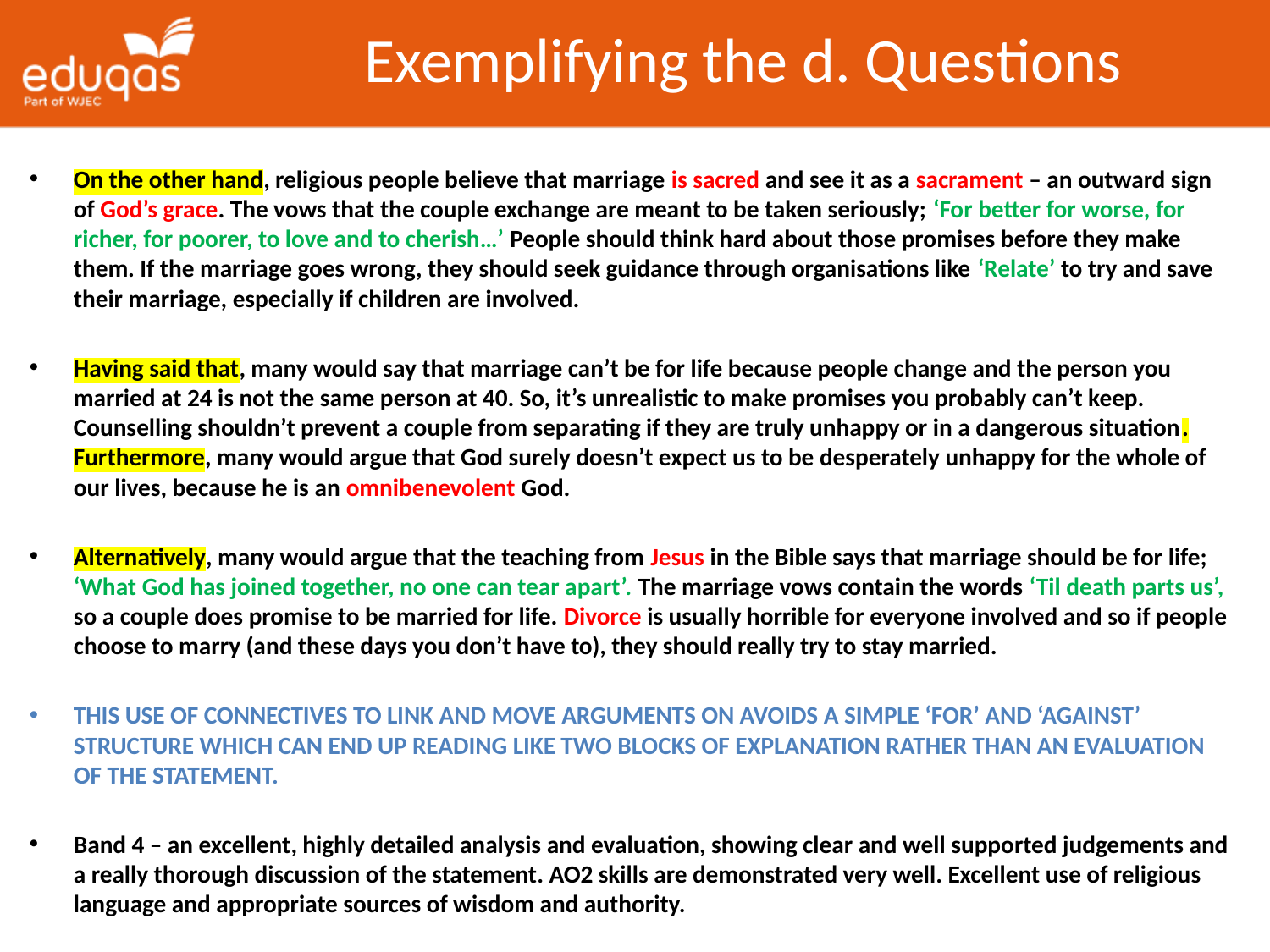

# Exemplifying the d. Questions
On the other hand, religious people believe that marriage is sacred and see it as a sacrament – an outward sign of God’s grace. The vows that the couple exchange are meant to be taken seriously; ‘For better for worse, for richer, for poorer, to love and to cherish…’ People should think hard about those promises before they make them. If the marriage goes wrong, they should seek guidance through organisations like ‘Relate’ to try and save their marriage, especially if children are involved.

Having said that, many would say that marriage can’t be for life because people change and the person you married at 24 is not the same person at 40. So, it’s unrealistic to make promises you probably can’t keep. Counselling shouldn’t prevent a couple from separating if they are truly unhappy or in a dangerous situation. Furthermore, many would argue that God surely doesn’t expect us to be desperately unhappy for the whole of our lives, because he is an omnibenevolent God.

Alternatively, many would argue that the teaching from Jesus in the Bible says that marriage should be for life; ‘What God has joined together, no one can tear apart’. The marriage vows contain the words ‘Til death parts us’, so a couple does promise to be married for life. Divorce is usually horrible for everyone involved and so if people choose to marry (and these days you don’t have to), they should really try to stay married.

THIS USE OF CONNECTIVES TO LINK AND MOVE ARGUMENTS ON AVOIDS A SIMPLE ‘FOR’ AND ‘AGAINST’ STRUCTURE WHICH CAN END UP READING LIKE TWO BLOCKS OF EXPLANATION RATHER THAN AN EVALUATION OF THE STATEMENT.

Band 4 – an excellent, highly detailed analysis and evaluation, showing clear and well supported judgements and a really thorough discussion of the statement. AO2 skills are demonstrated very well. Excellent use of religious language and appropriate sources of wisdom and authority.